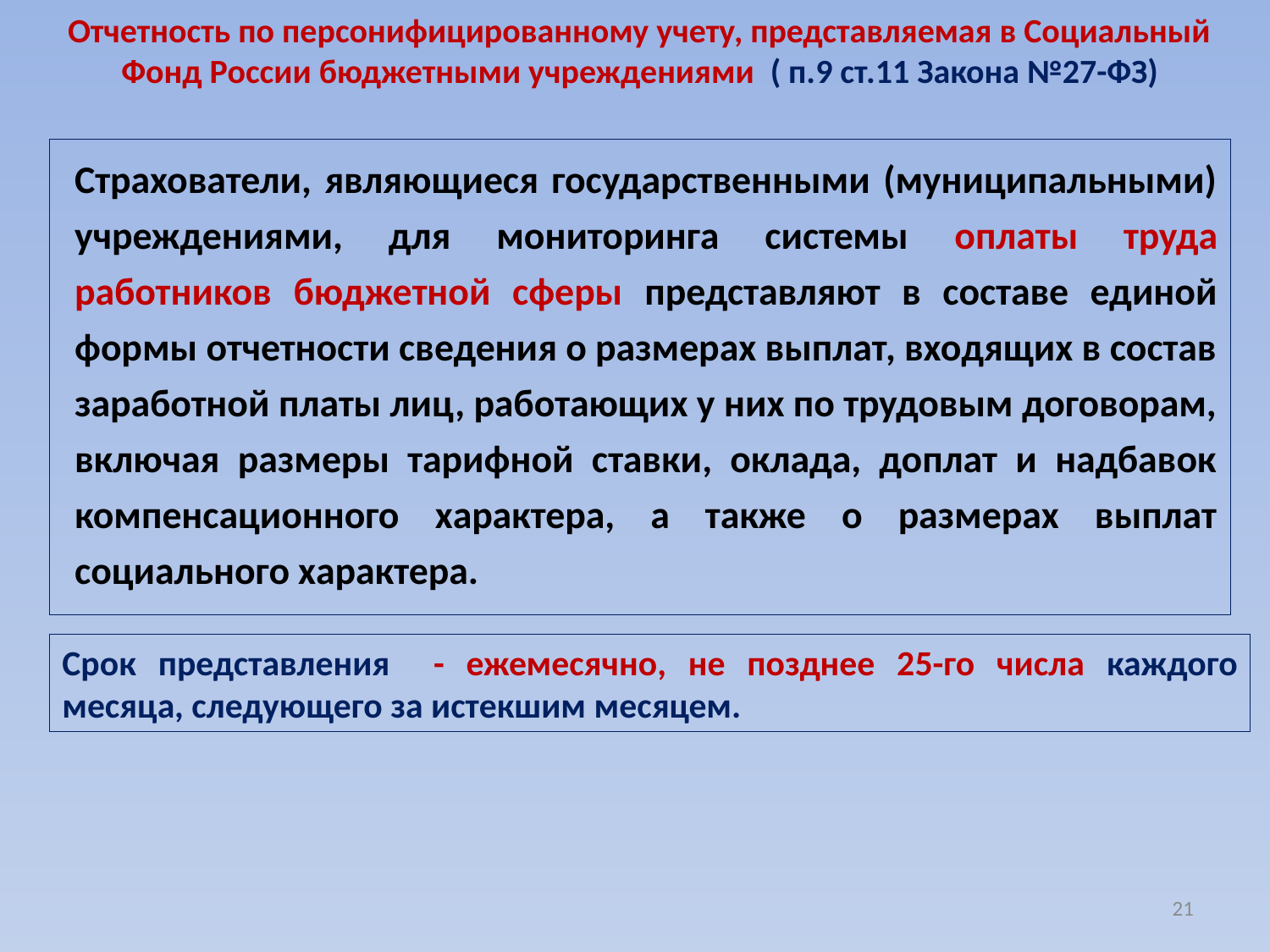

# Отчетность по персонифицированному учету, представляемая в Социальный Фонд России бюджетными учреждениями  ( п.9 ст.11 Закона №27-ФЗ)
Страхователи, являющиеся государственными (муниципальными) учреждениями, для мониторинга системы оплаты труда работников бюджетной сферы представляют в составе единой формы отчетности сведения о размерах выплат, входящих в состав заработной платы лиц, работающих у них по трудовым договорам, включая размеры тарифной ставки, оклада, доплат и надбавок компенсационного характера, а также о размерах выплат социального характера.

Срок представления  - ежемесячно, не позднее 25-го числа каждого месяца, следующего за истекшим месяцем.
21